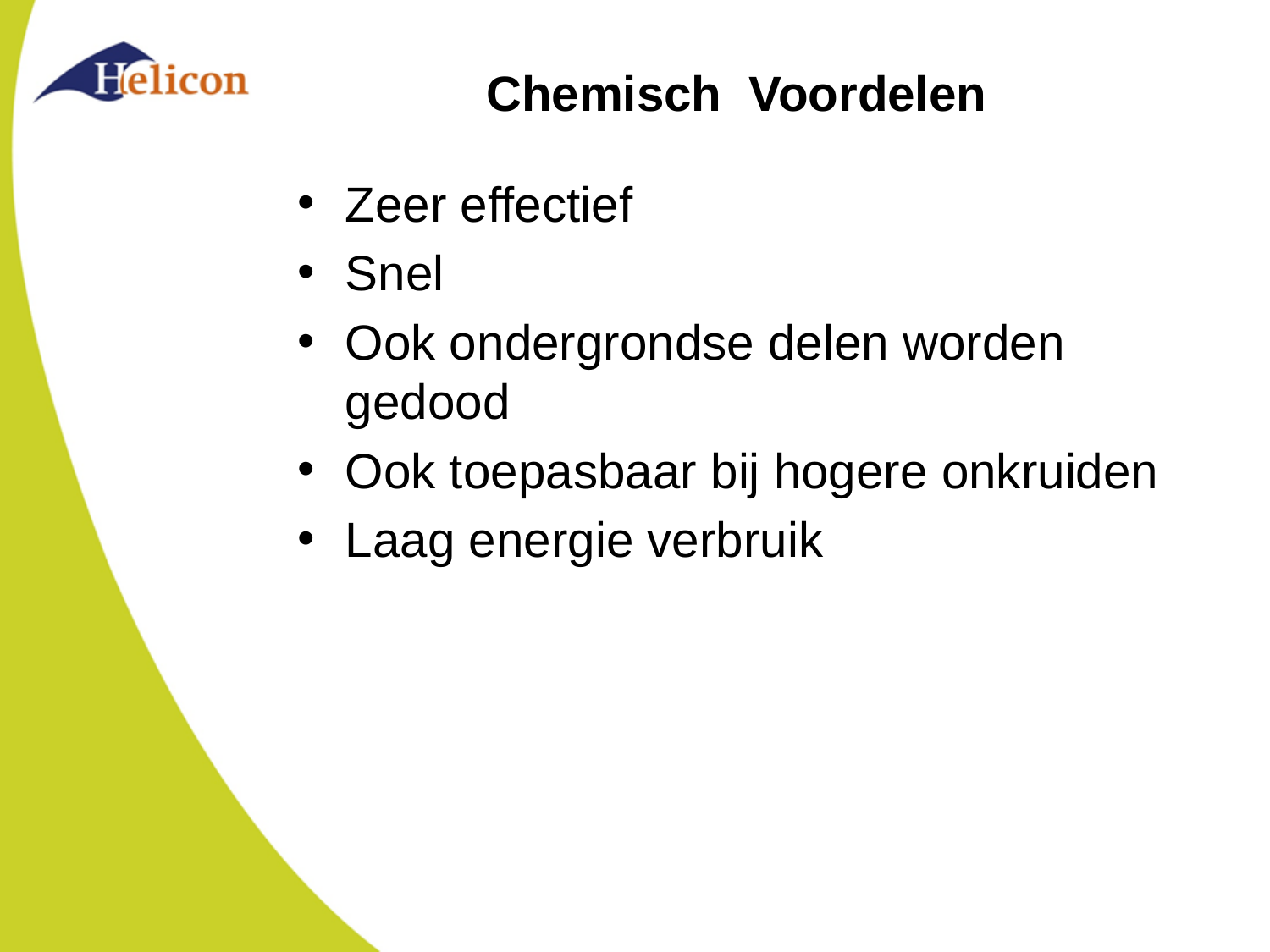

# Chemisch  Voordelen
Zeer effectief
Snel
Ook ondergrondse delen worden gedood
Ook toepasbaar bij hogere onkruiden
Laag energie verbruik